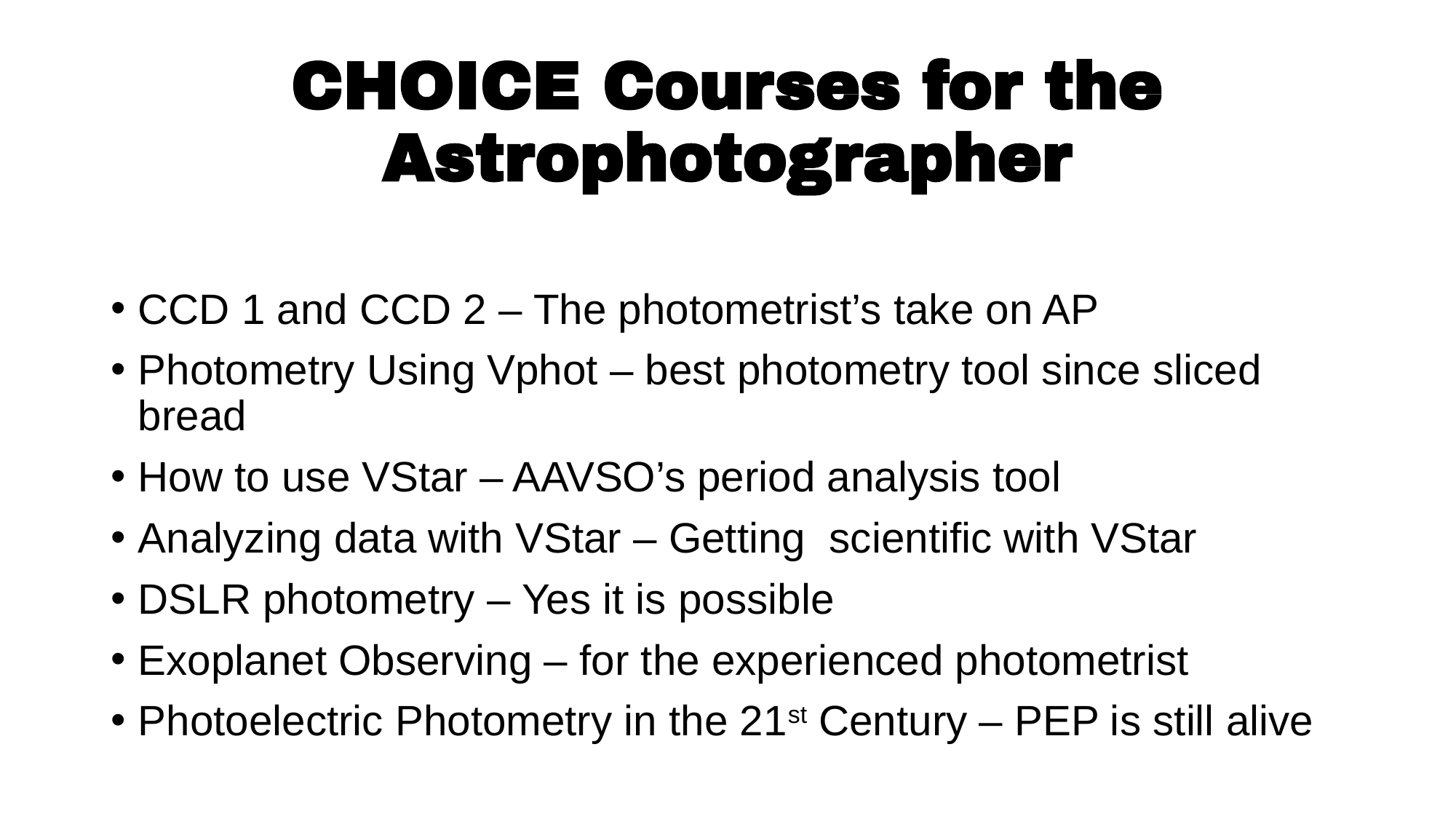

# CHOICE Courses for the Astrophotographer
CCD 1 and CCD 2 – The photometrist’s take on AP
Photometry Using Vphot – best photometry tool since sliced bread
How to use VStar – AAVSO’s period analysis tool
Analyzing data with VStar – Getting  scientific with VStar
DSLR photometry – Yes it is possible
Exoplanet Observing – for the experienced photometrist
Photoelectric Photometry in the 21st Century – PEP is still alive